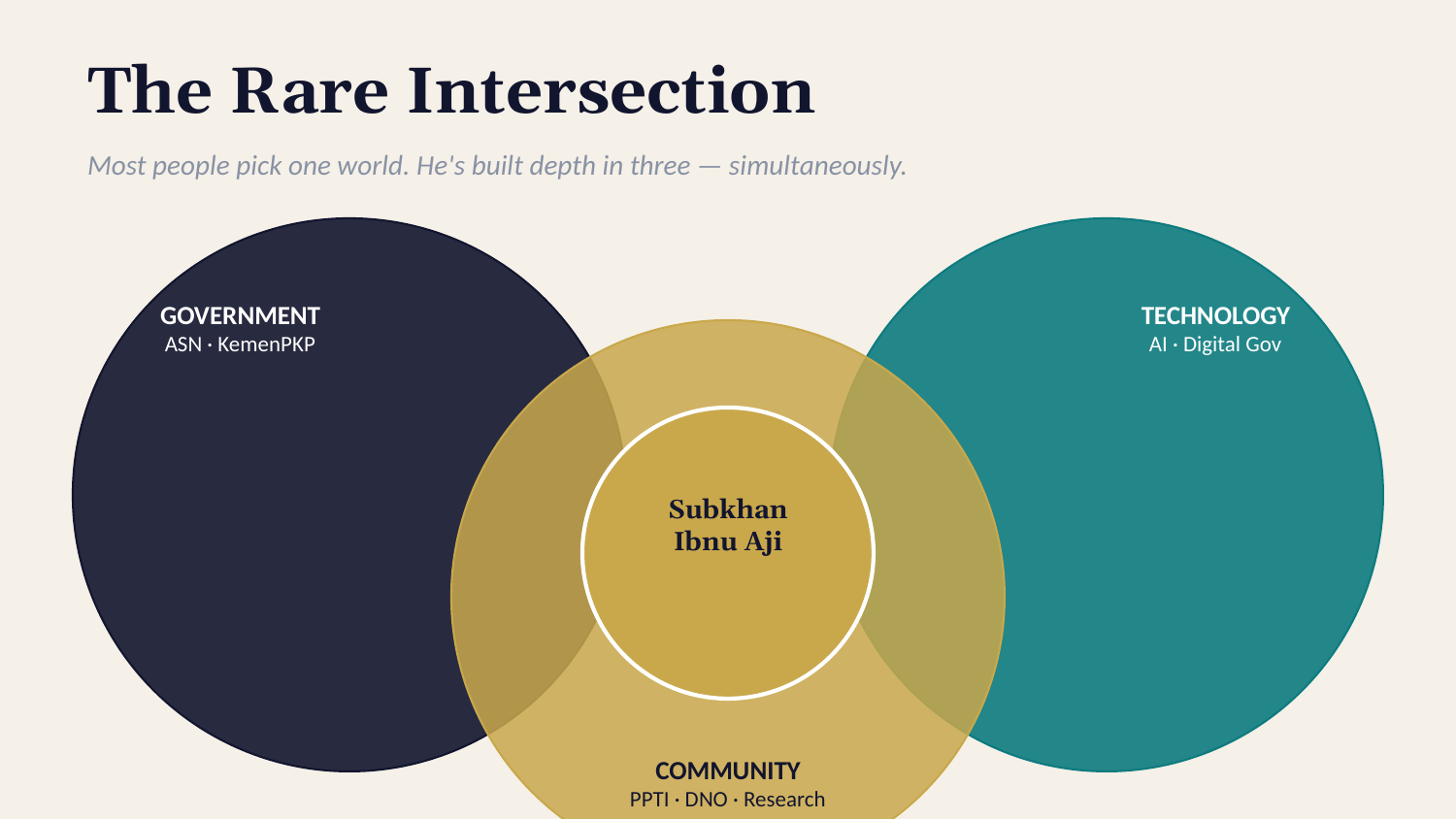

The Rare Intersection
Most people pick one world. He's built depth in three — simultaneously.

GOVERNMENT
ASN · KemenPKP
TECHNOLOGY
AI · Digital Gov

Subkhan
Ibnu Aji
COMMUNITY
PPTI · DNO · Research